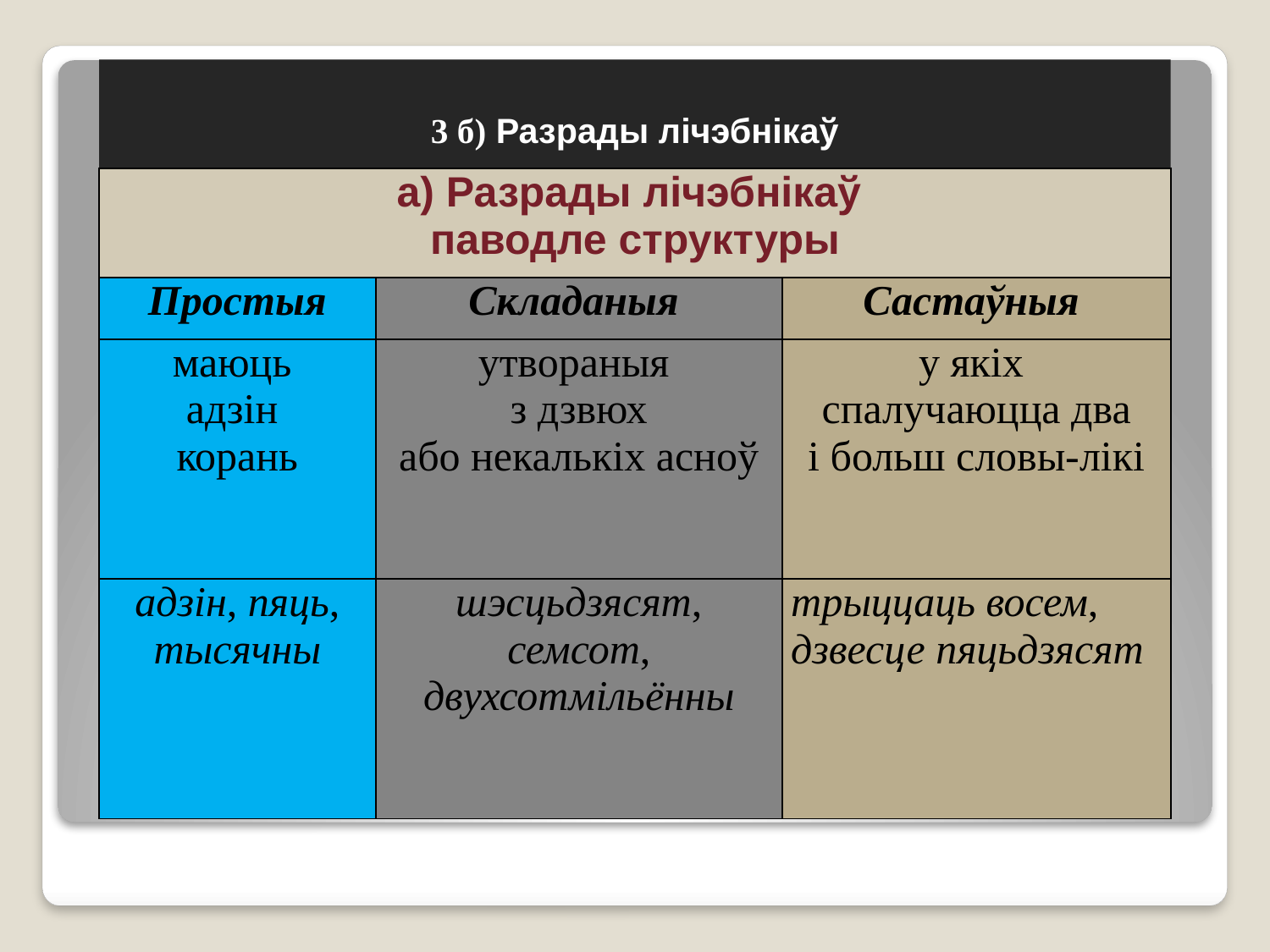

# 3 б) Разрады лічэбнікаў
| а) Разрады лічэбнікаў паводле структуры |  |  |
| --- | --- | --- |
| Простыя | Складаныя | Састаўныя |
| маюць адзін корань | утвораныя з дзвюх або некалькіх асноў | у якіх спалучаюцца два і больш словы-лікі |
| адзін, пяць, тысячны | шэсцьдзясят, семсот, двухсотмільённы | трыццаць восем, дзвесце пяцьдзясят |